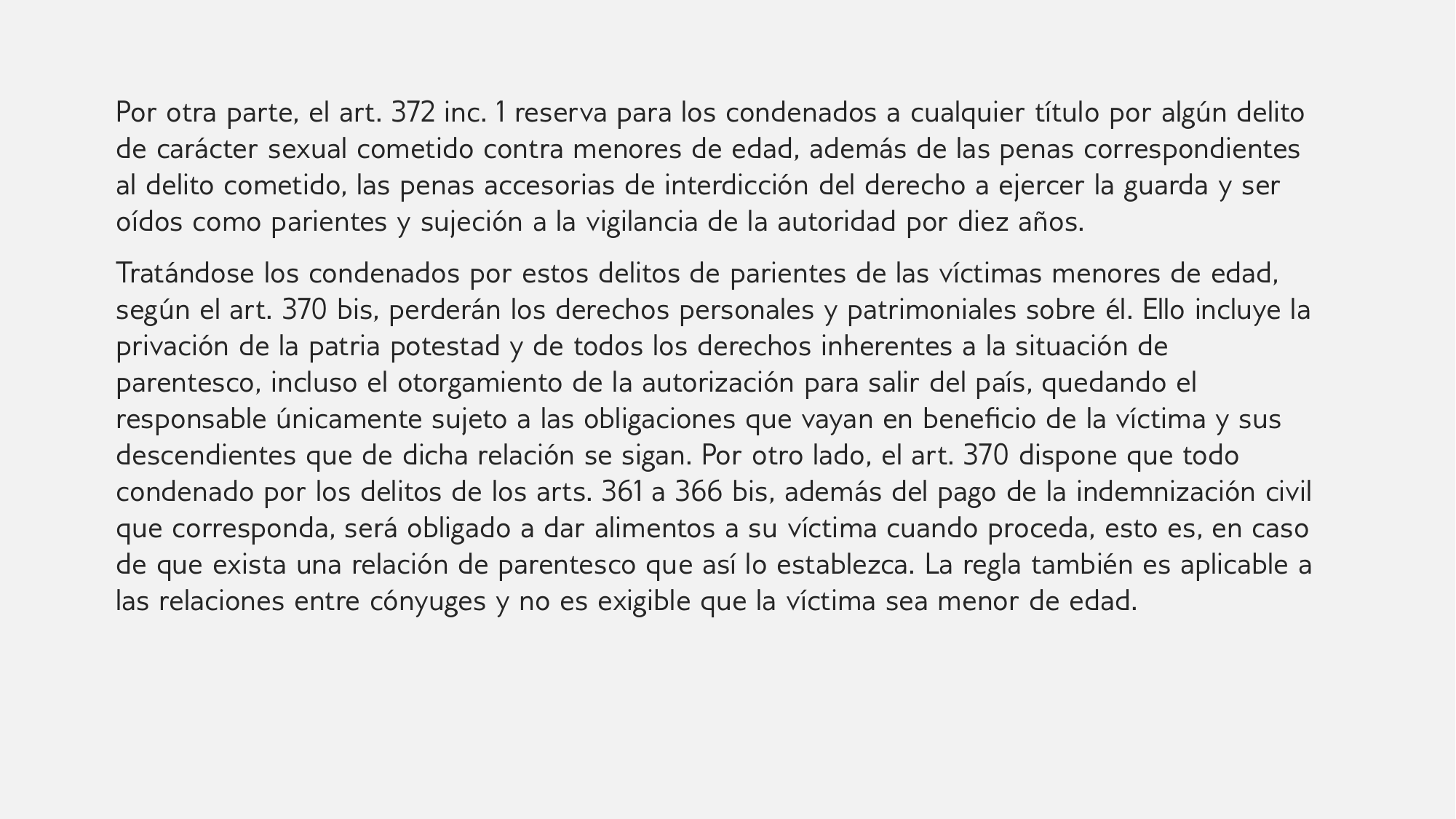

Por otra parte, el art. 372 inc. 1 reserva para los condenados a cualquier título por algún delito de carácter sexual cometido contra menores de edad, además de las penas correspondientes al delito cometido, las penas accesorias de interdicción del derecho a ejercer la guarda y ser oídos como parientes y sujeción a la vigilancia de la autoridad por diez años.
Tratándose los condenados por estos delitos de parientes de las víctimas menores de edad, según el art. 370 bis, perderán los derechos personales y patrimoniales sobre él. Ello incluye la privación de la patria potestad y de todos los derechos inherentes a la situación de parentesco, incluso el otorgamiento de la autorización para salir del país, quedando el responsable únicamente sujeto a las obligaciones que vayan en beneficio de la víctima y sus descendientes que de dicha relación se sigan. Por otro lado, el art. 370 dispone que todo condenado por los delitos de los arts. 361 a 366 bis, además del pago de la indemnización civil que corresponda, será obligado a dar alimentos a su víctima cuando proceda, esto es, en caso de que exista una relación de parentesco que así lo establezca. La regla también es aplicable a las relaciones entre cónyuges y no es exigible que la víctima sea menor de edad.